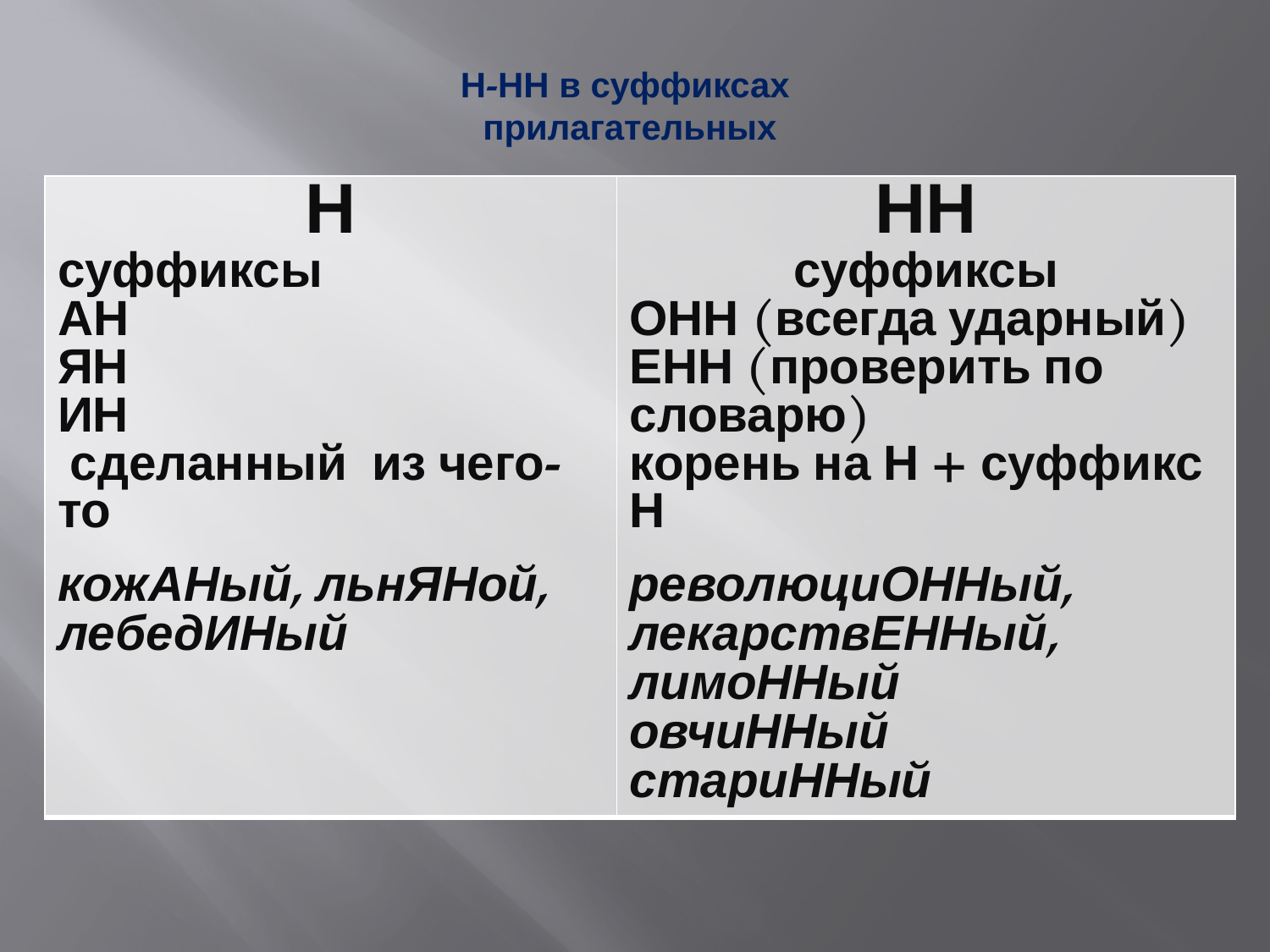

# Н-НН в суффиксах прилагательных
| Н суффиксы АН ЯН ИН  сделанный из чего-то кожАНый, льнЯНой, лебедИНый | НН суффиксы ОНН (всегда ударный) ЕНН (проверить по словарю) корень на Н + суффикс Н революциОННый, лекарствЕННый, лимоННый овчиННый стариННый |
| --- | --- |